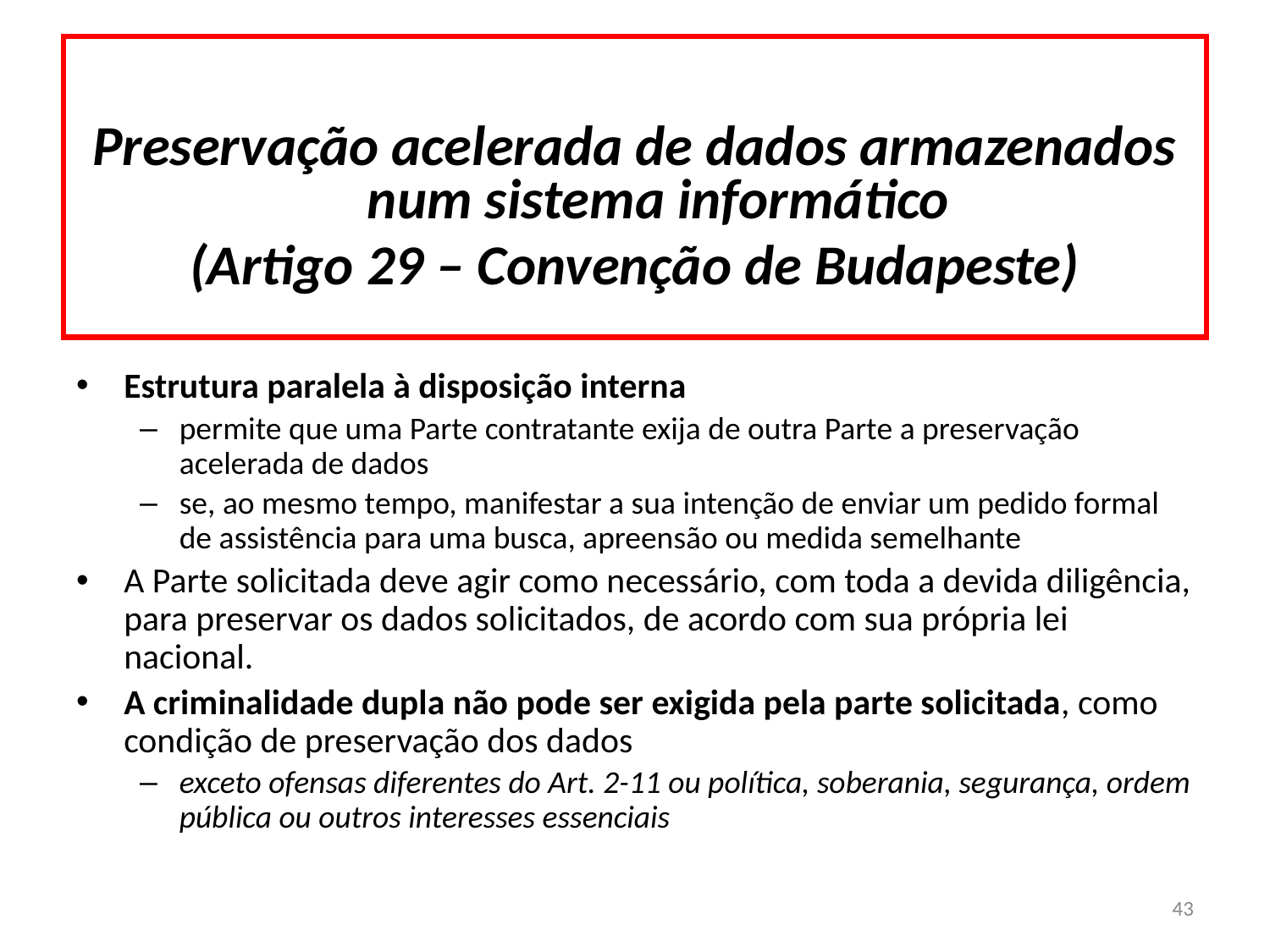

Preservação acelerada de dados armazenados num sistema informático
(Artigo 29 – Convenção de Budapeste)

Estrutura paralela à disposição interna
permite que uma Parte contratante exija de outra Parte a preservação acelerada de dados
se, ao mesmo tempo, manifestar a sua intenção de enviar um pedido formal de assistência para uma busca, apreensão ou medida semelhante
A Parte solicitada deve agir como necessário, com toda a devida diligência, para preservar os dados solicitados, de acordo com sua própria lei nacional.
A criminalidade dupla não pode ser exigida pela parte solicitada, como condição de preservação dos dados
exceto ofensas diferentes do Art. 2-11 ou política, soberania, segurança, ordem pública ou outros interesses essenciais
43